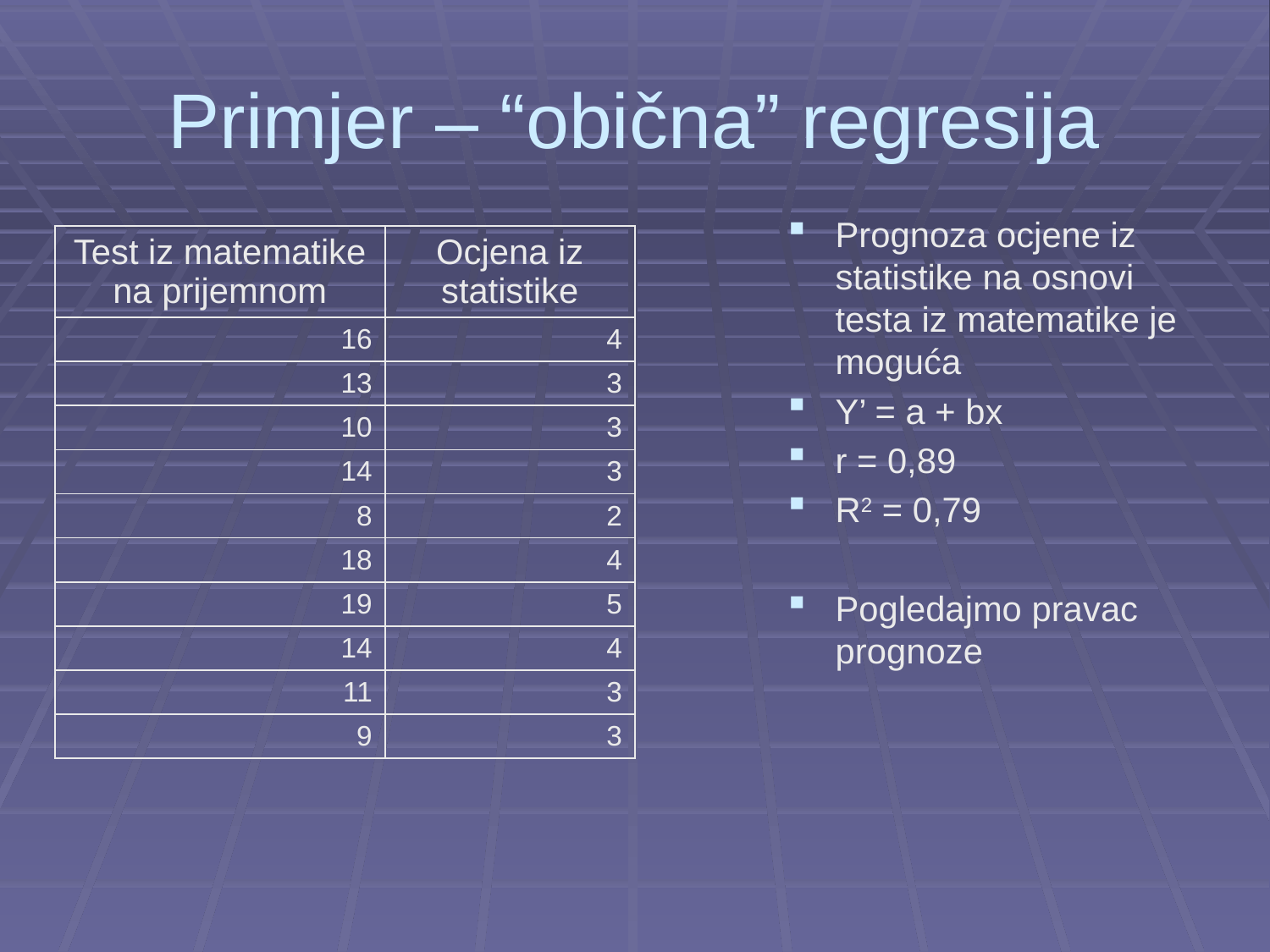

# Primjer – “obična” regresija
Prognoza ocjene iz statistike na osnovi testa iz matematike je moguća
Y’ = a + bx
r = 0,89
R2 = 0,79

Pogledajmo pravac prognoze
| Test iz matematike na prijemnom | Ocjena iz statistike |
| --- | --- |
| 16 | 4 |
| 13 | 3 |
| 10 | 3 |
| 14 | 3 |
| 8 | 2 |
| 18 | 4 |
| 19 | 5 |
| 14 | 4 |
| 11 | 3 |
| 9 | 3 |